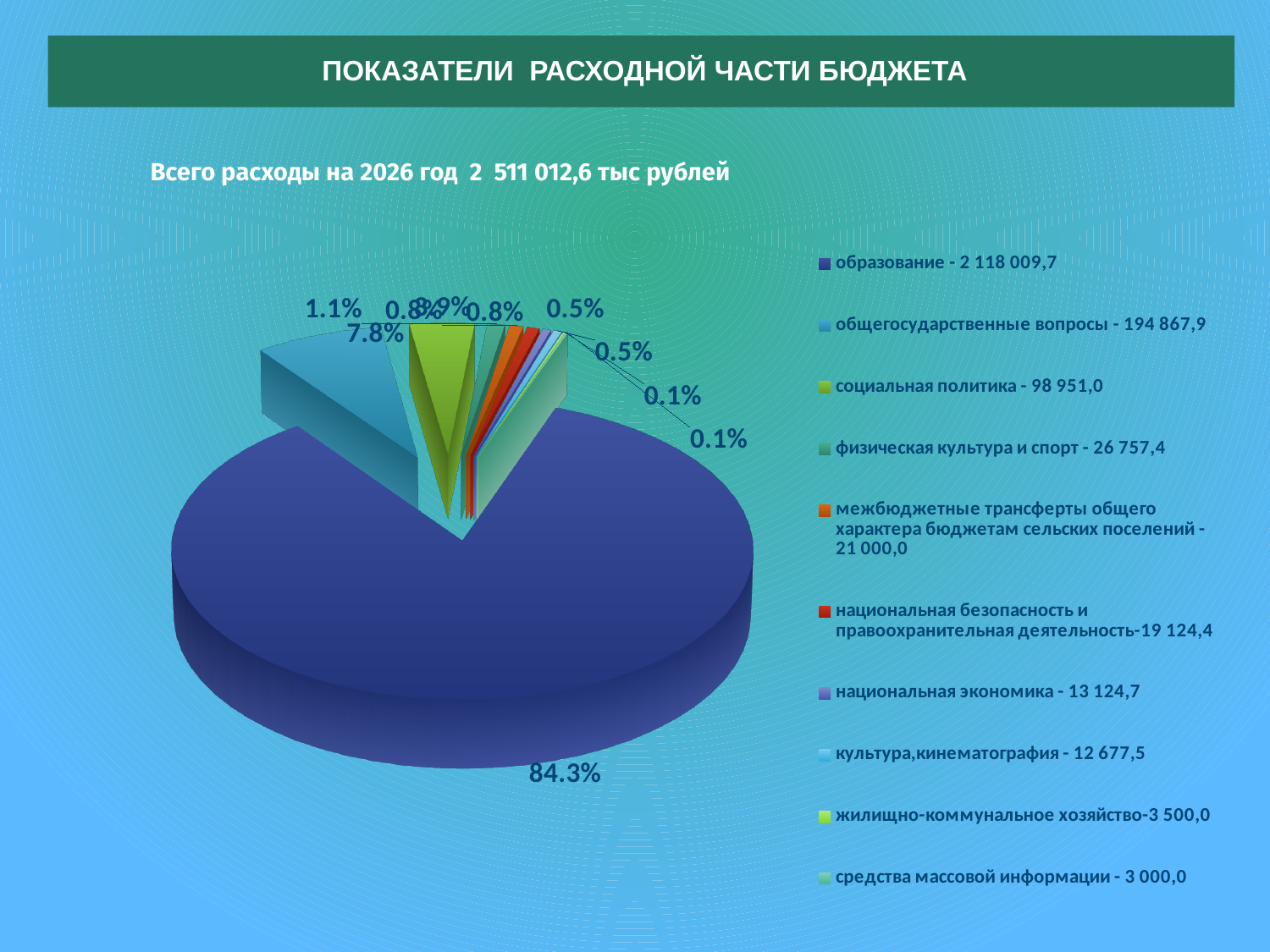

ПОКАЗАТЕЛИ  РАСХОДНОЙ ЧАСТИ БЮДЖЕТА
Всего расходы на 2026 год  2  511 012,6 тыс рублей

[unsupported chart]